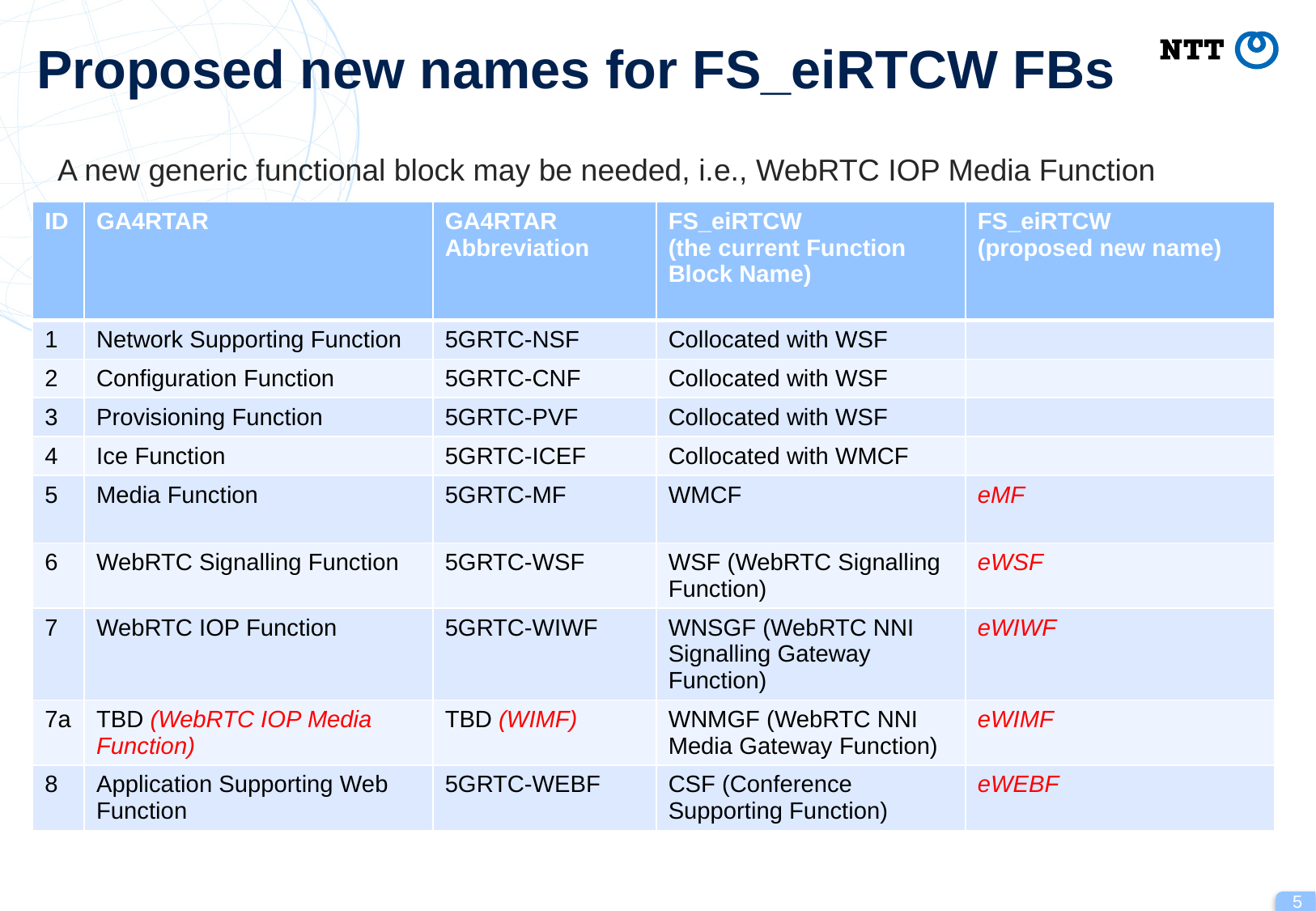

# Proposed new names for FS_eiRTCW FBs
A new generic functional block may be needed, i.e., WebRTC IOP Media Function
| ID | GA4RTAR | GA4RTAR Abbreviation | FS\_eiRTCW (the current Function Block Name) | FS\_eiRTCW (proposed new name) |
| --- | --- | --- | --- | --- |
| 1 | Network Supporting Function | 5GRTC-NSF | Collocated with WSF |  |
| 2 | Configuration Function | 5GRTC-CNF | Collocated with WSF |  |
| 3 | Provisioning Function | 5GRTC-PVF | Collocated with WSF |  |
| 4 | Ice Function | 5GRTC-ICEF | Collocated with WMCF |  |
| 5 | Media Function | 5GRTC-MF | WMCF | eMF |
| 6 | WebRTC Signalling Function | 5GRTC-WSF | WSF (WebRTC Signalling Function) | eWSF |
| 7 | WebRTC IOP Function | 5GRTC-WIWF | WNSGF (WebRTC NNI Signalling Gateway Function) | eWIWF |
| 7a | TBD (WebRTC IOP Media Function) | TBD (WIMF) | WNMGF (WebRTC NNI Media Gateway Function) | eWIMF |
| 8 | Application Supporting Web Function | 5GRTC-WEBF | CSF (Conference Supporting Function) | eWEBF |